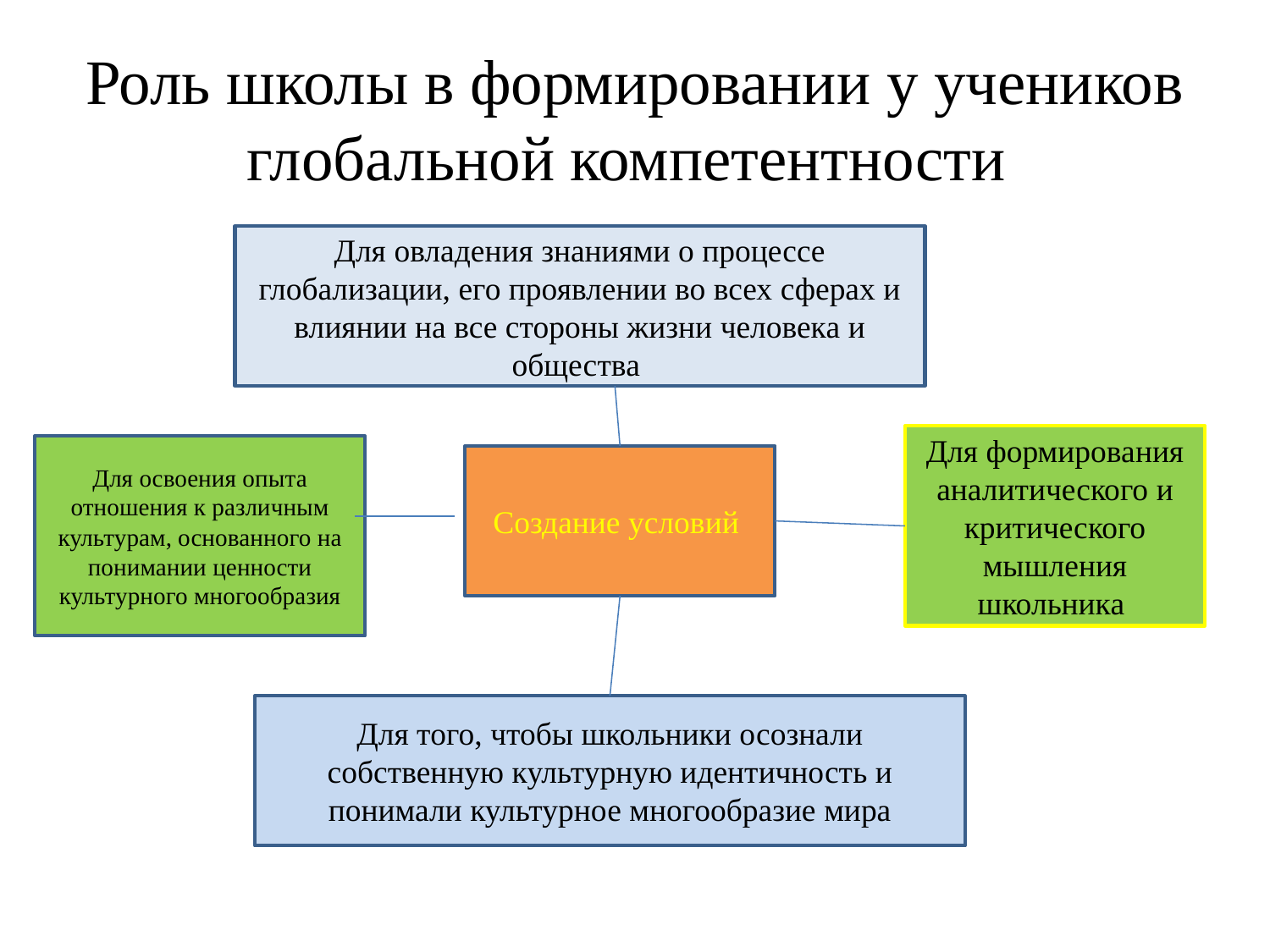

# Роль школы в формировании у учеников глобальной компетентности
Для овладения знаниями о процессе глобализации, его проявлении во всех сферах и влиянии на все стороны жизни человека и общества
Для формирования аналитического и критического мышления школьника
Для освоения опыта отношения к различным культурам, основанного на понимании ценности культурного многообразия
Создание условий
Для того, чтобы школьники осознали собственную культурную идентичность и понимали культурное многообразие мира